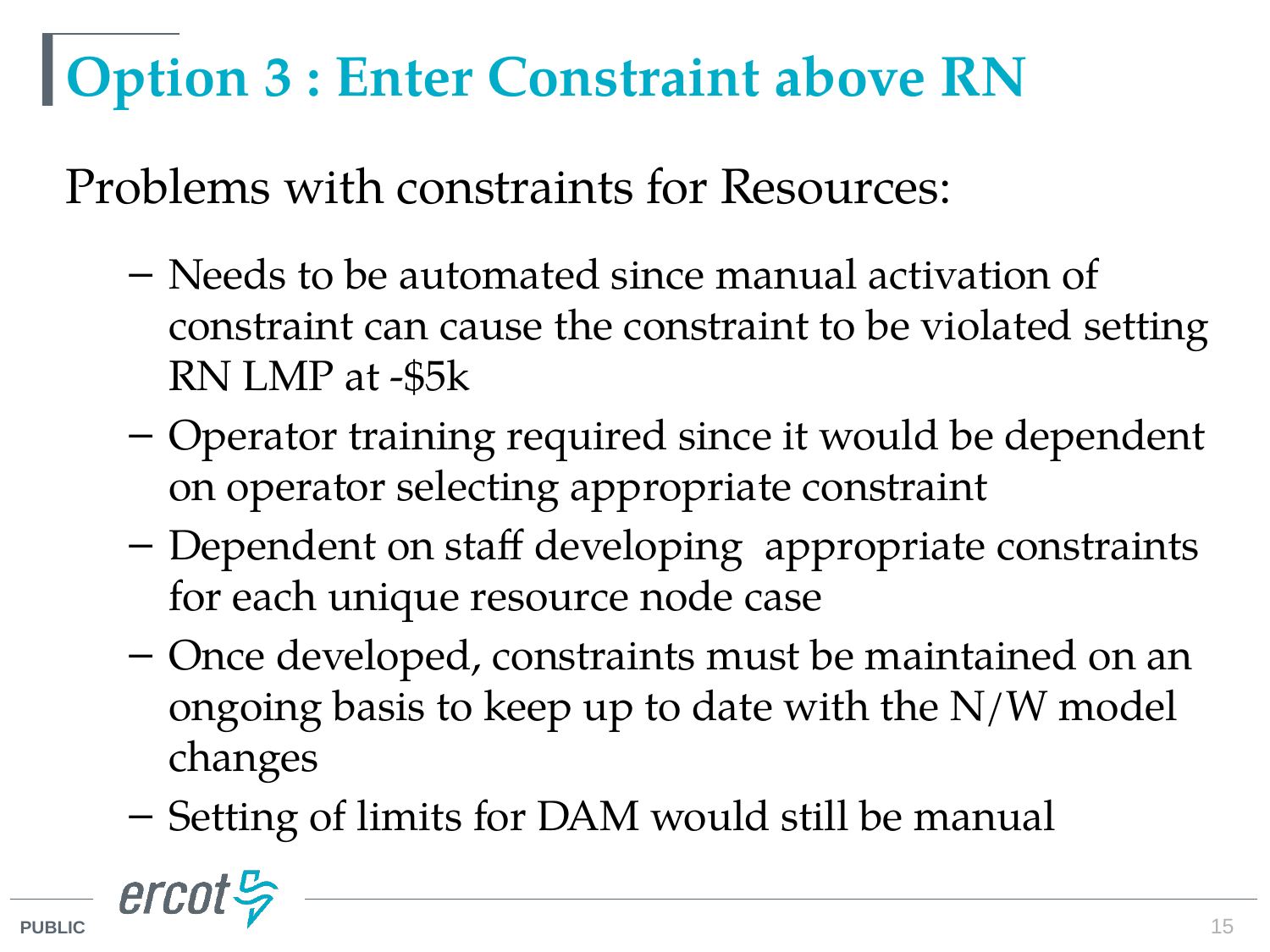

# Option 3 : Enter Constraint above RN
Problems with constraints for Resources:

Needs to be automated since manual activation of constraint can cause the constraint to be violated setting RN LMP at -$5k
Operator training required since it would be dependent on operator selecting appropriate constraint
Dependent on staff developing  appropriate constraints for each unique resource node case
Once developed, constraints must be maintained on an ongoing basis to keep up to date with the N/W model changes
Setting of limits for DAM would still be manual
15